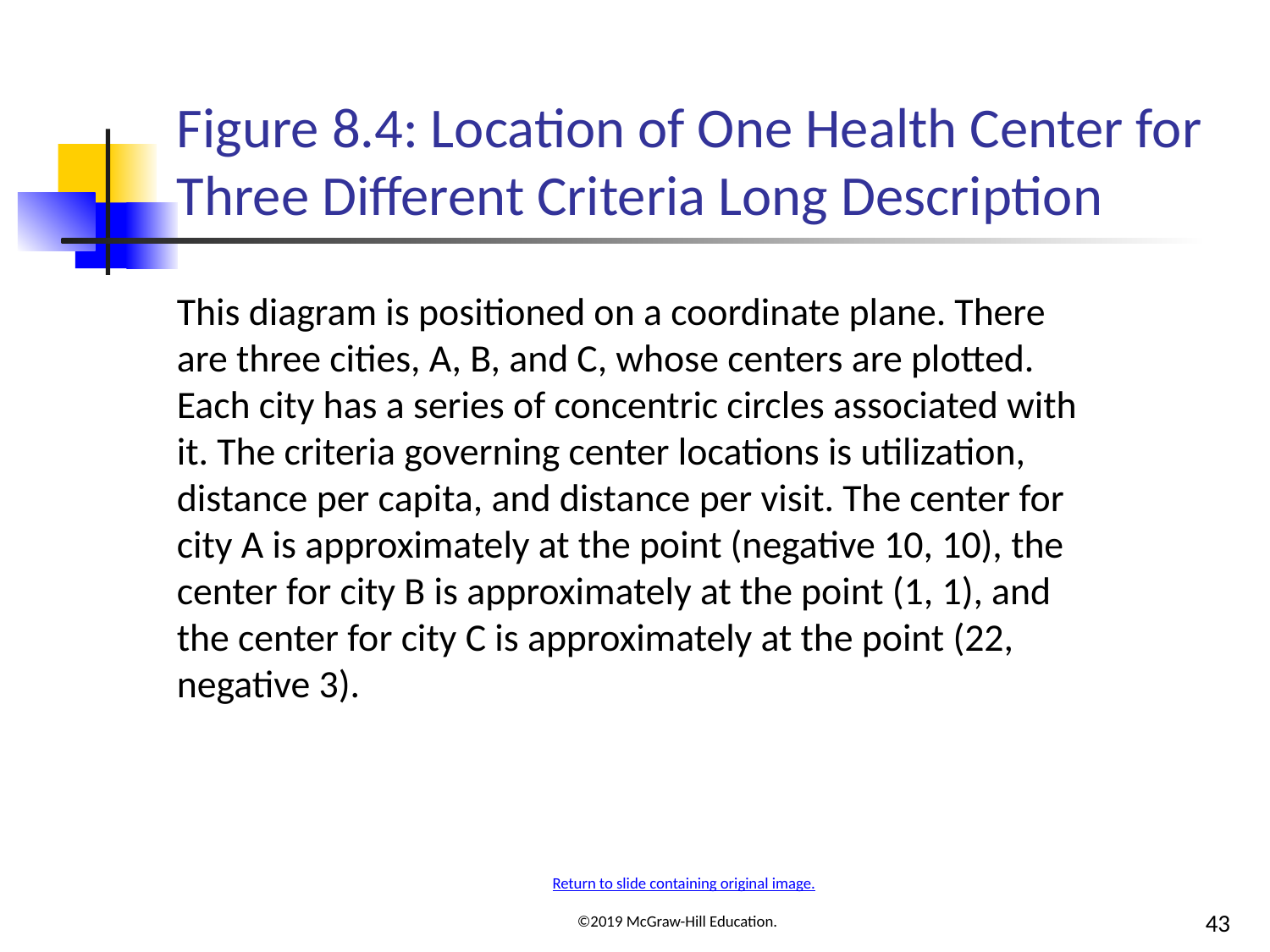

# Figure 8.4: Location of One Health Center for Three Different Criteria Long Description
This diagram is positioned on a coordinate plane. There are three cities, A, B, and C, whose centers are plotted. Each city has a series of concentric circles associated with it. The criteria governing center locations is utilization, distance per capita, and distance per visit. The center for city A is approximately at the point (negative 10, 10), the center for city B is approximately at the point (1, 1), and the center for city C is approximately at the point (22, negative 3).
Return to slide containing original image.